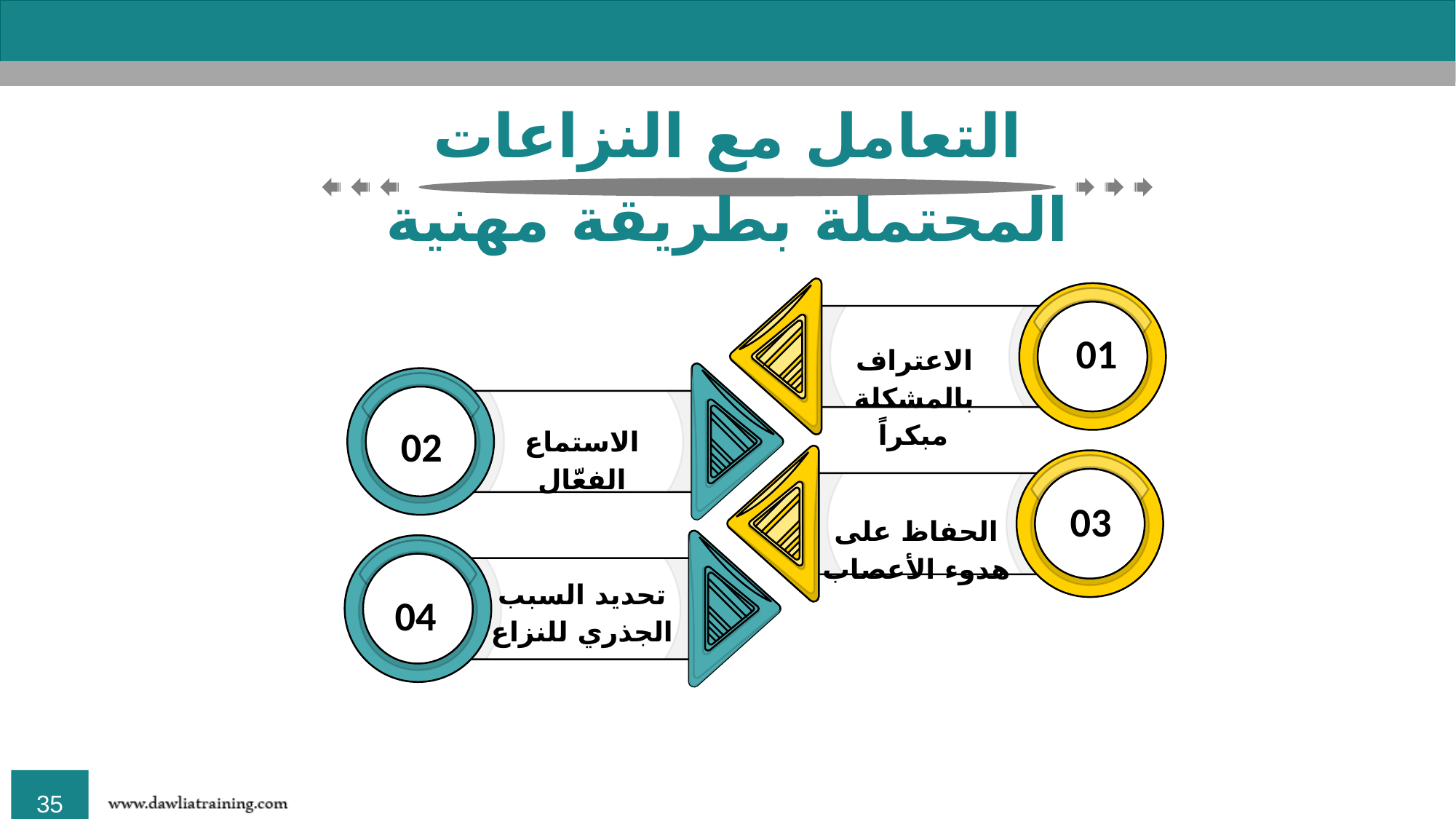

التعامل مع النزاعات المحتملة بطريقة مهنية

01
الاعتراف بالمشكلة مبكراً

02
الاستماع الفعّال

03
الحفاظ على هدوء الأعصاب

تحديد السبب الجذري للنزاع
04